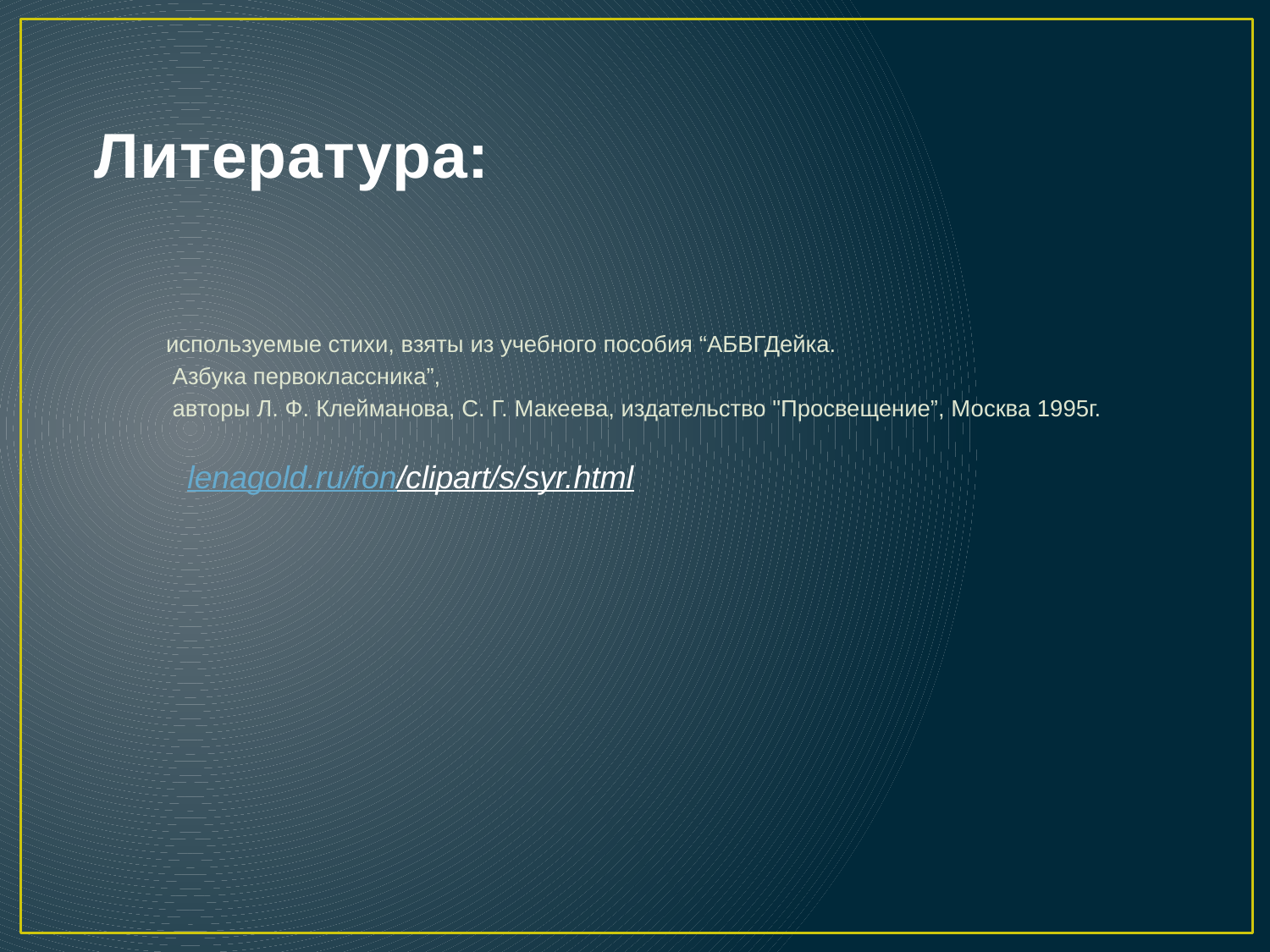

# Литература:
используемые стихи, взяты из учебного пособия “АБВГДейка.
 Азбука первоклассника”,
 авторы Л. Ф. Клейманова, С. Г. Макеева, издательство "Просвещение”, Москва 1995г.

lenagold.ru/fon/clipart/s/syr.html